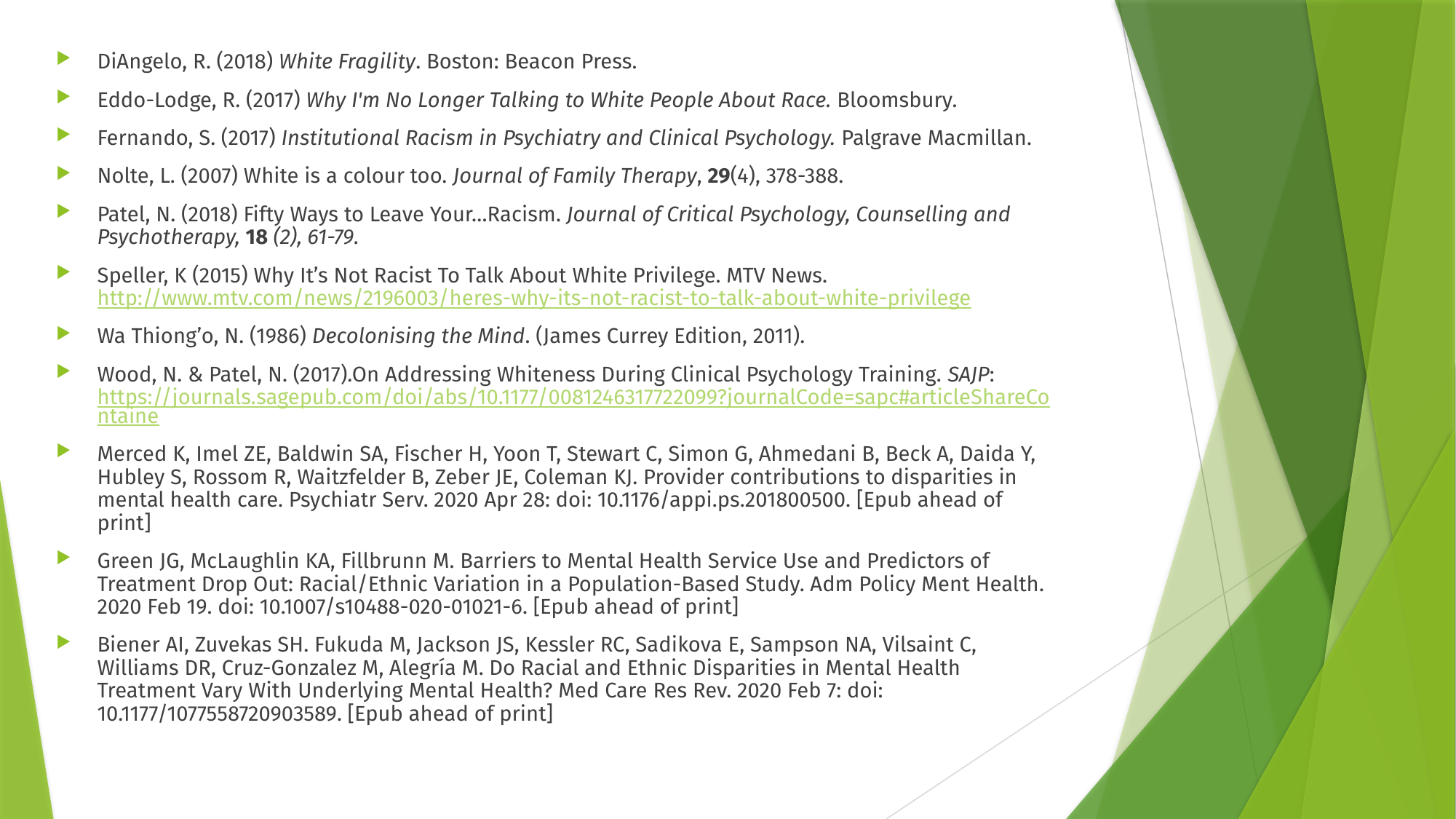

DiAngelo, R. (2018) White Fragility. Boston: Beacon Press.
Eddo-Lodge, R. (2017) Why I'm No Longer Talking to White People About Race. Bloomsbury.
Fernando, S. (2017) Institutional Racism in Psychiatry and Clinical Psychology. Palgrave Macmillan.
Nolte, L. (2007) White is a colour too. Journal of Family Therapy, 29(4), 378-388.
Patel, N. (2018) Fifty Ways to Leave Your…Racism. Journal of Critical Psychology, Counselling and Psychotherapy, 18 (2), 61-79.
Speller, K (2015) Why It’s Not Racist To Talk About White Privilege. MTV News. http://www.mtv.com/news/2196003/heres-why-its-not-racist-to-talk-about-white-privilege
Wa Thiong’o, N. (1986) Decolonising the Mind. (James Currey Edition, 2011).
Wood, N. & Patel, N. (2017).On Addressing Whiteness During Clinical Psychology Training. SAJP:  https://journals.sagepub.com/doi/abs/10.1177/0081246317722099?journalCode=sapc#articleShareContaine
Merced K, Imel ZE, Baldwin SA, Fischer H, Yoon T, Stewart C, Simon G, Ahmedani B, Beck A, Daida Y, Hubley S, Rossom R, Waitzfelder B, Zeber JE, Coleman KJ. Provider contributions to disparities in mental health care. Psychiatr Serv. 2020 Apr 28: doi: 10.1176/appi.ps.201800500. [Epub ahead of print]
Green JG, McLaughlin KA, Fillbrunn M. Barriers to Mental Health Service Use and Predictors of Treatment Drop Out: Racial/Ethnic Variation in a Population-Based Study. Adm Policy Ment Health. 2020 Feb 19. doi: 10.1007/s10488-020-01021-6. [Epub ahead of print]
Biener AI, Zuvekas SH. Fukuda M, Jackson JS, Kessler RC, Sadikova E, Sampson NA, Vilsaint C, Williams DR, Cruz-Gonzalez M, Alegría M. Do Racial and Ethnic Disparities in Mental Health Treatment Vary With Underlying Mental Health? Med Care Res Rev. 2020 Feb 7: doi: 10.1177/1077558720903589. [Epub ahead of print]